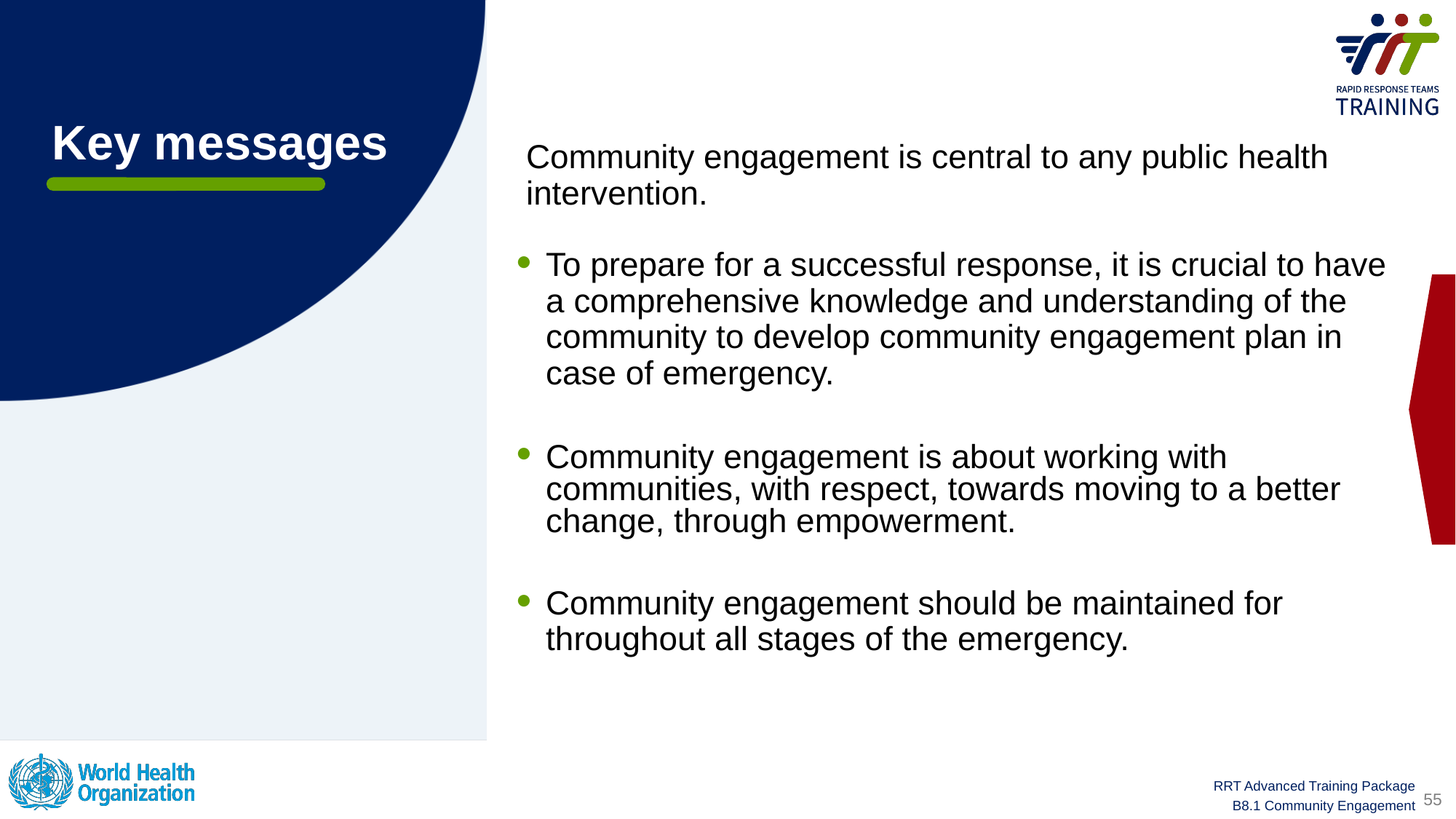

Community engagement is central to any public health intervention.

To prepare for a successful response, it is crucial to have a comprehensive knowledge and understanding of the community to develop community engagement plan in case of emergency.

Community engagement is about working with communities, with respect, towards moving to a better change, through empowerment.

Community engagement should be maintained for throughout all stages of the emergency.